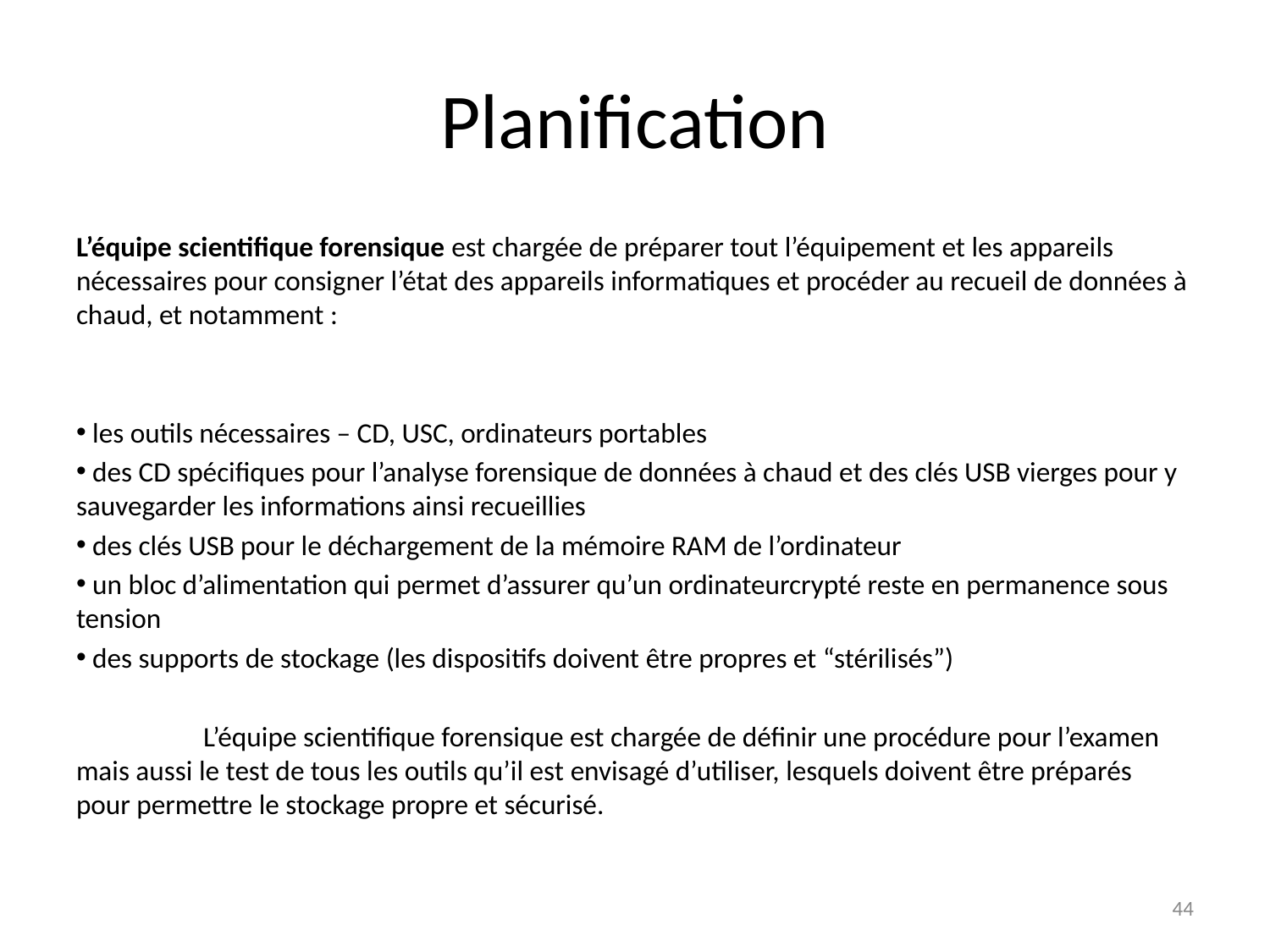

# Planification
L’équipe scientifique forensique est chargée de préparer tout l’équipement et les appareils nécessaires pour consigner l’état des appareils informatiques et procéder au recueil de données à chaud, et notamment :

 les outils nécessaires – CD, USC, ordinateurs portables
 des CD spécifiques pour l’analyse forensique de données à chaud et des clés USB vierges pour y sauvegarder les informations ainsi recueillies
 des clés USB pour le déchargement de la mémoire RAM de l’ordinateur
 un bloc d’alimentation qui permet d’assurer qu’un ordinateurcrypté reste en permanence sous tension
 des supports de stockage (les dispositifs doivent être propres et “stérilisés”)

	L’équipe scientifique forensique est chargée de définir une procédure pour l’examen mais aussi le test de tous les outils qu’il est envisagé d’utiliser, lesquels doivent être préparés pour permettre le stockage propre et sécurisé.

44